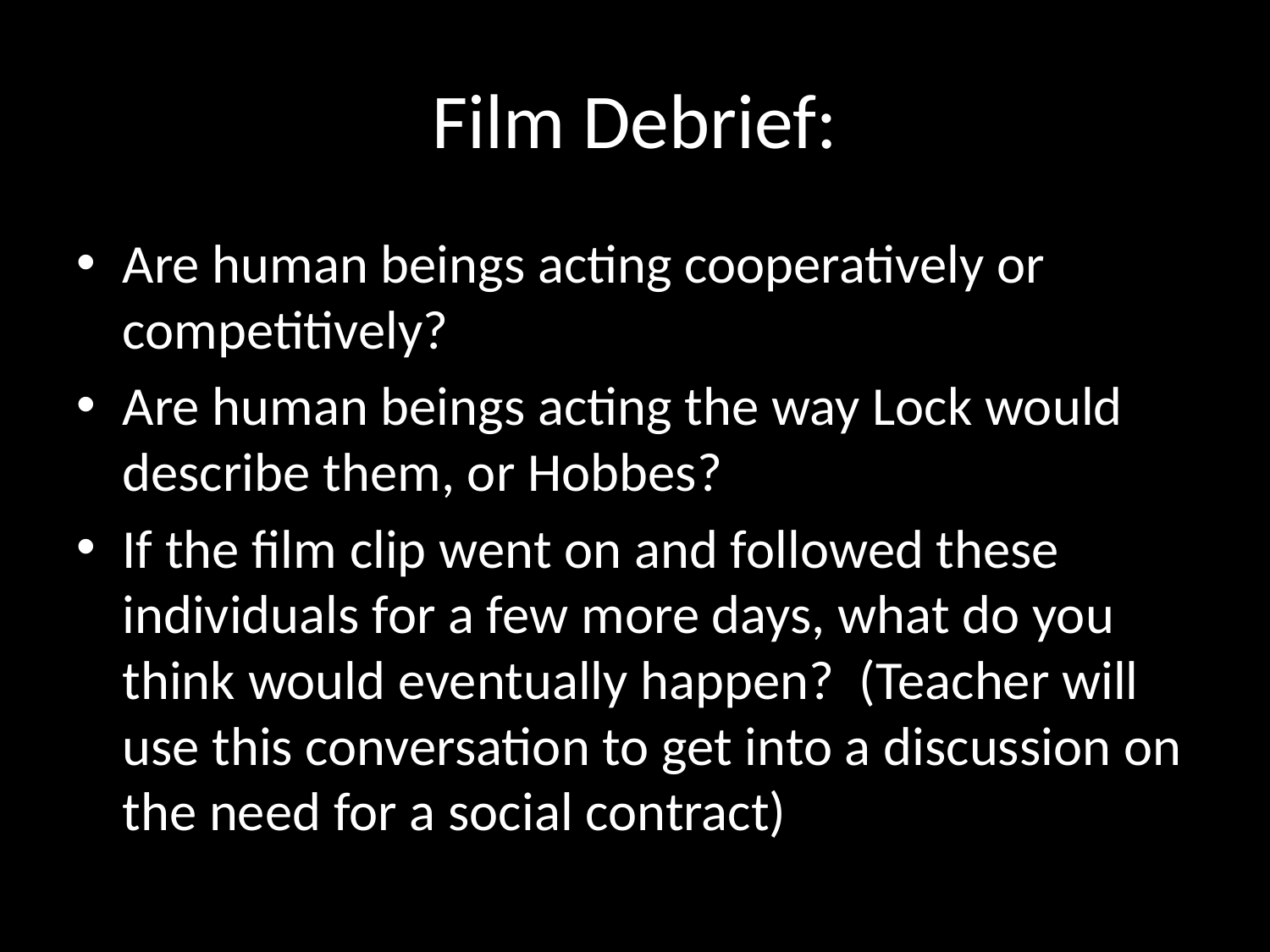

# Film Debrief:
Are human beings acting cooperatively or competitively?
Are human beings acting the way Lock would describe them, or Hobbes?
If the film clip went on and followed these individuals for a few more days, what do you think would eventually happen?  (Teacher will use this conversation to get into a discussion on the need for a social contract)